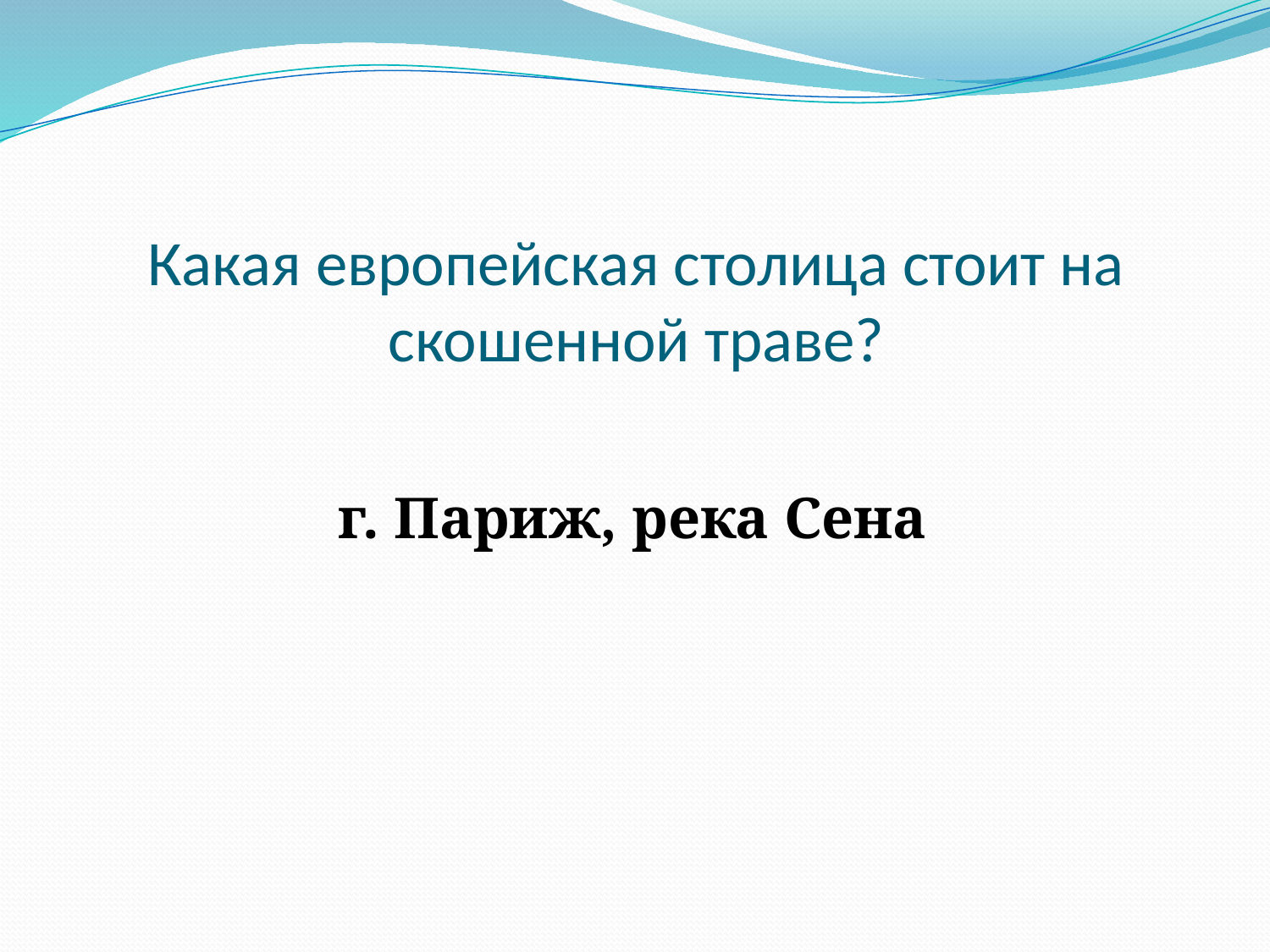

# Какая европейская столица стоит на скошенной траве?
г. Париж, река Сена